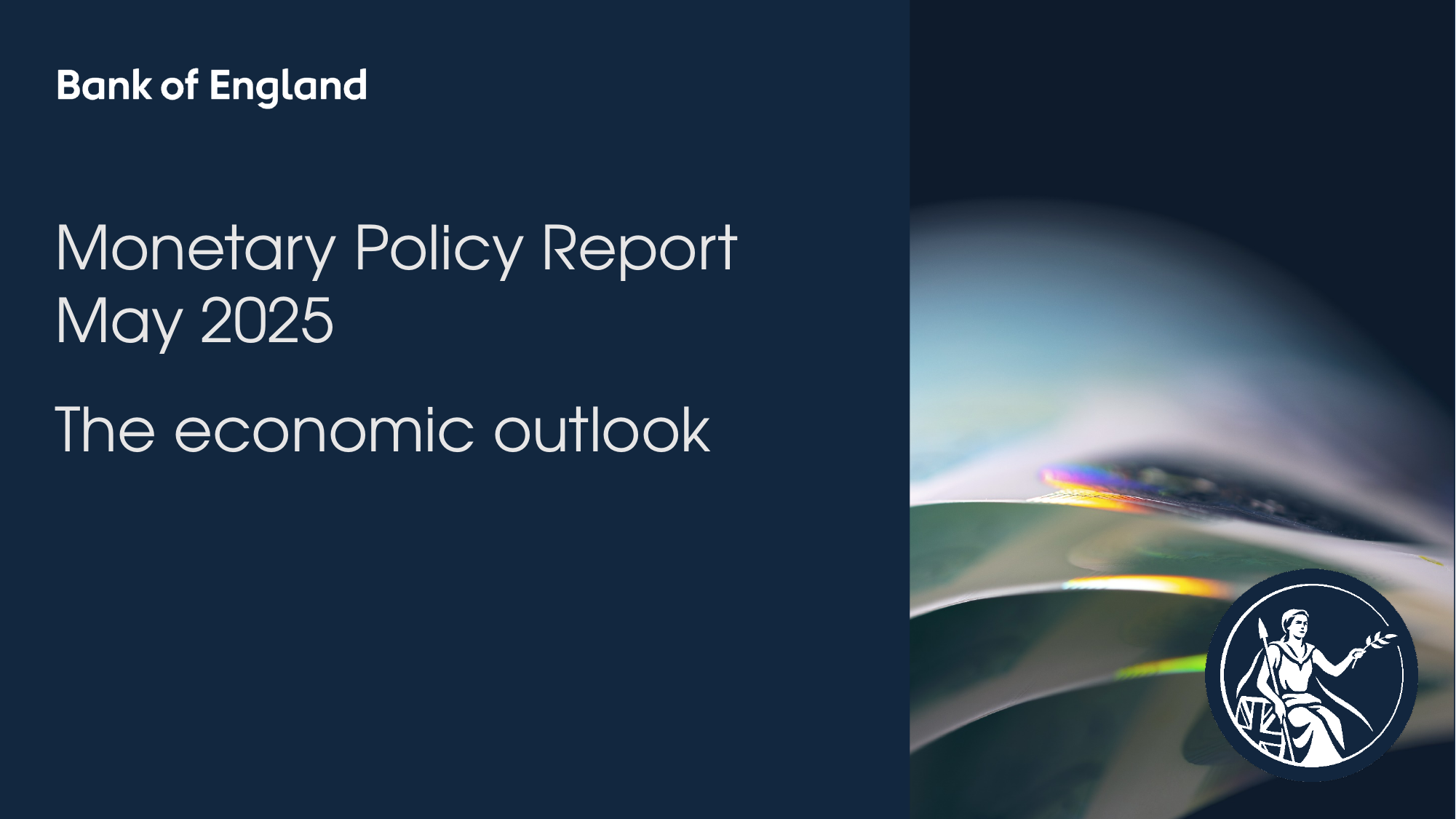

Monetary Policy Report
May 2025
The economic outlook